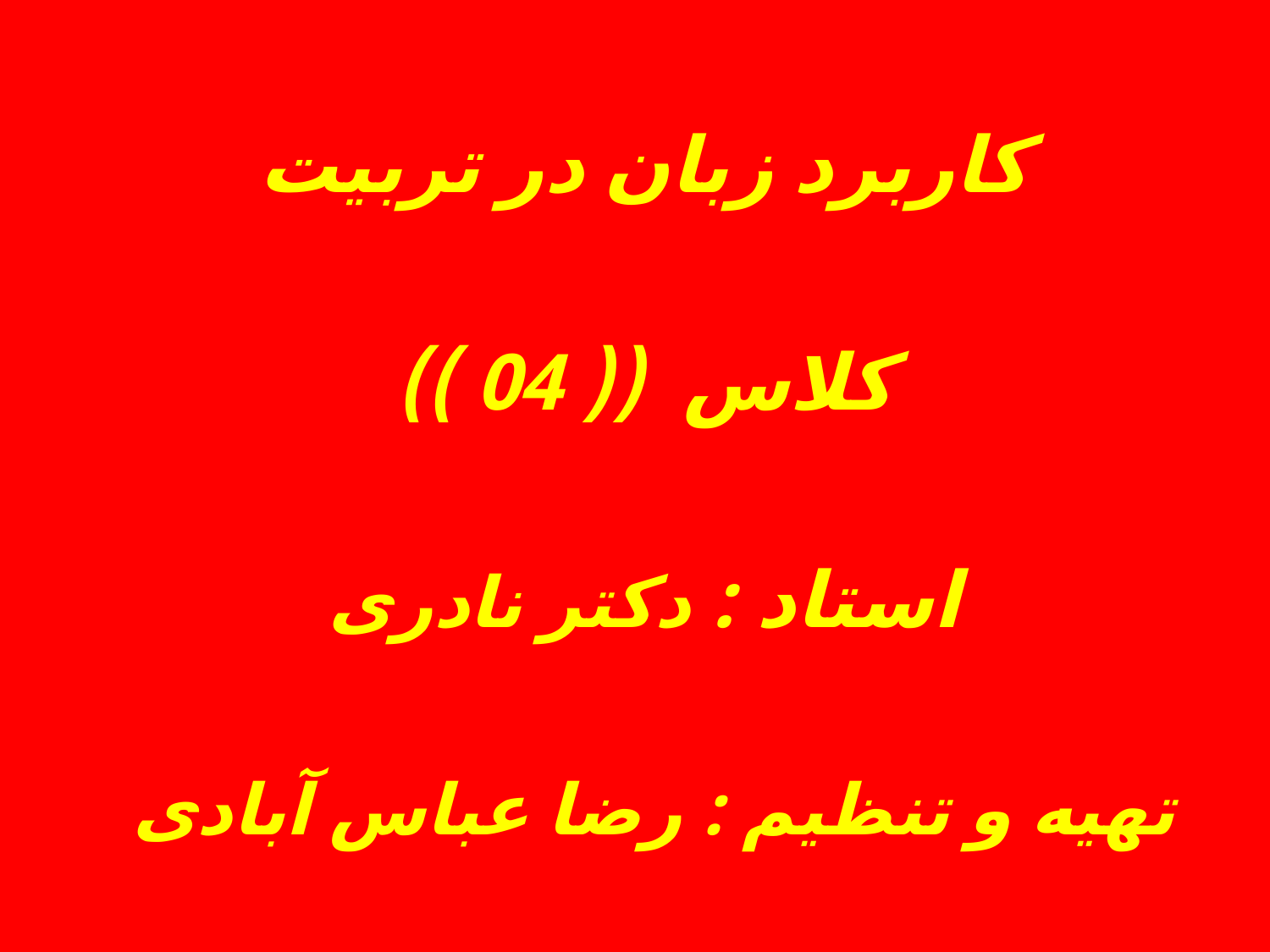

کاربرد زبان در تربیت

کلاس  (( 04 ))

استاد : دکتر نادری

تهیه و تنظیم : رضا عباس آبادی
#